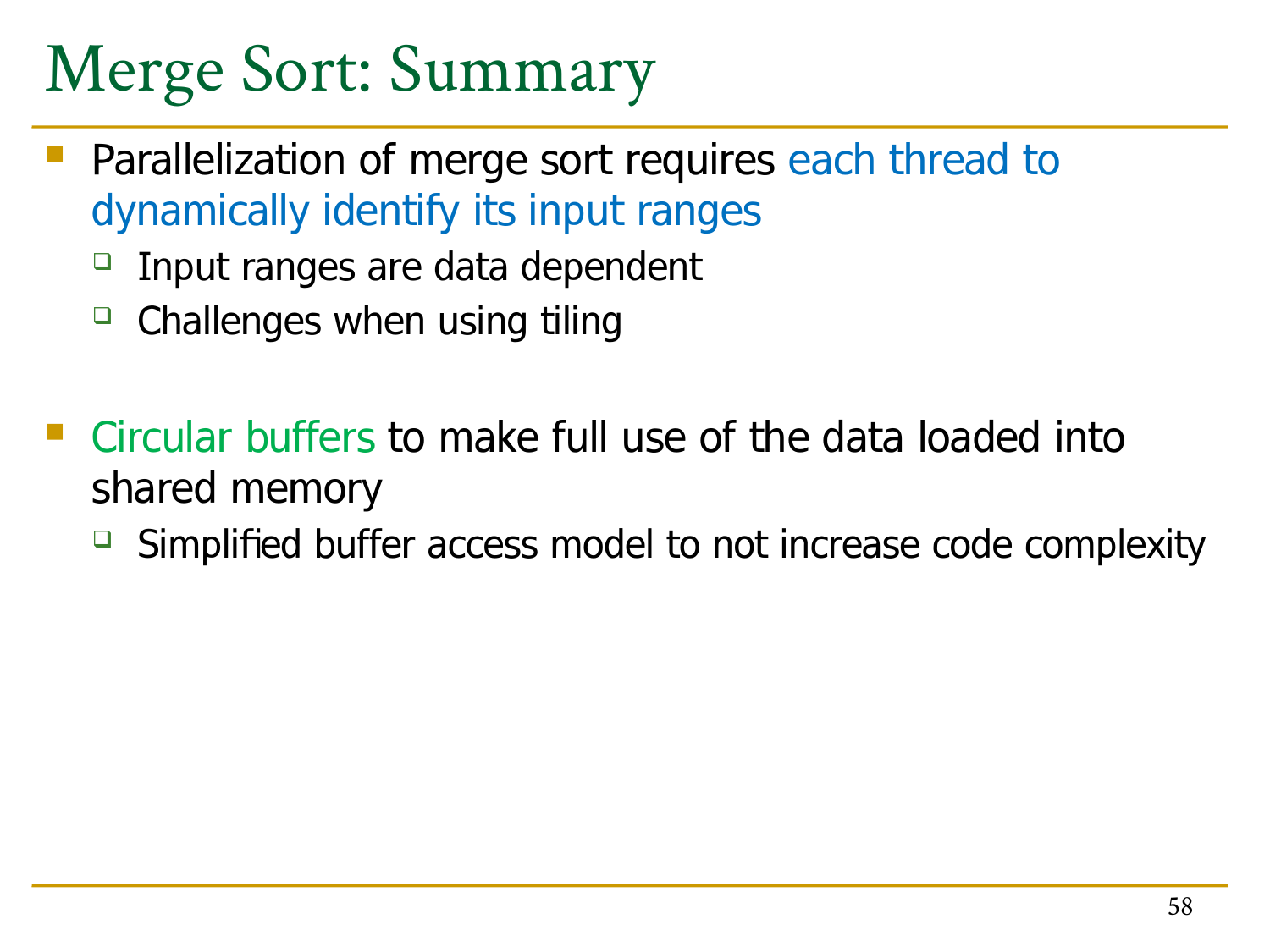

# Merge Sort: Summary
Parallelization of merge sort requires each thread to dynamically identify its input ranges
Input ranges are data dependent
Challenges when using tiling

Circular buffers to make full use of the data loaded into shared memory
Simplified buffer access model to not increase code complexity
58